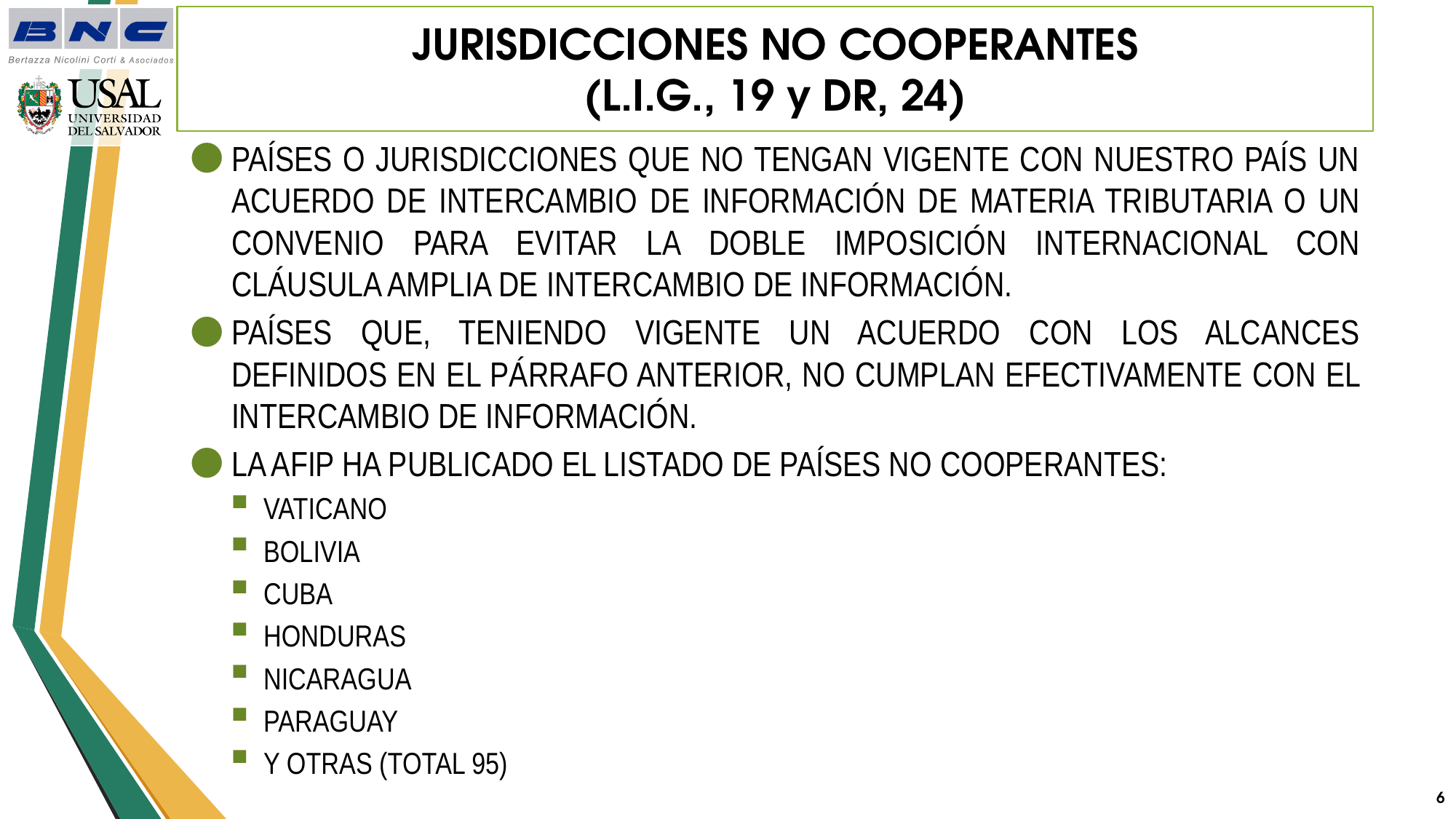

# JURISDICCIONES NO COOPERANTES (L.I.G., 19 y DR, 24)
PAÍSES O JURISDICCIONES QUE NO TENGAN VIGENTE CON NUESTRO PAÍS UN ACUERDO DE INTERCAMBIO DE INFORMACIÓN DE MATERIA TRIBUTARIA O UN CONVENIO PARA EVITAR LA DOBLE IMPOSICIÓN INTERNACIONAL CON CLÁUSULA AMPLIA DE INTERCAMBIO DE INFORMACIÓN.
PAÍSES QUE, TENIENDO VIGENTE UN ACUERDO CON LOS ALCANCES DEFINIDOS EN EL PÁRRAFO ANTERIOR, NO CUMPLAN EFECTIVAMENTE CON EL INTERCAMBIO DE INFORMACIÓN.
LA AFIP HA PUBLICADO EL LISTADO DE PAÍSES NO COOPERANTES:
VATICANO
BOLIVIA
CUBA
HONDURAS
NICARAGUA
PARAGUAY
Y OTRAS (TOTAL 95)
6